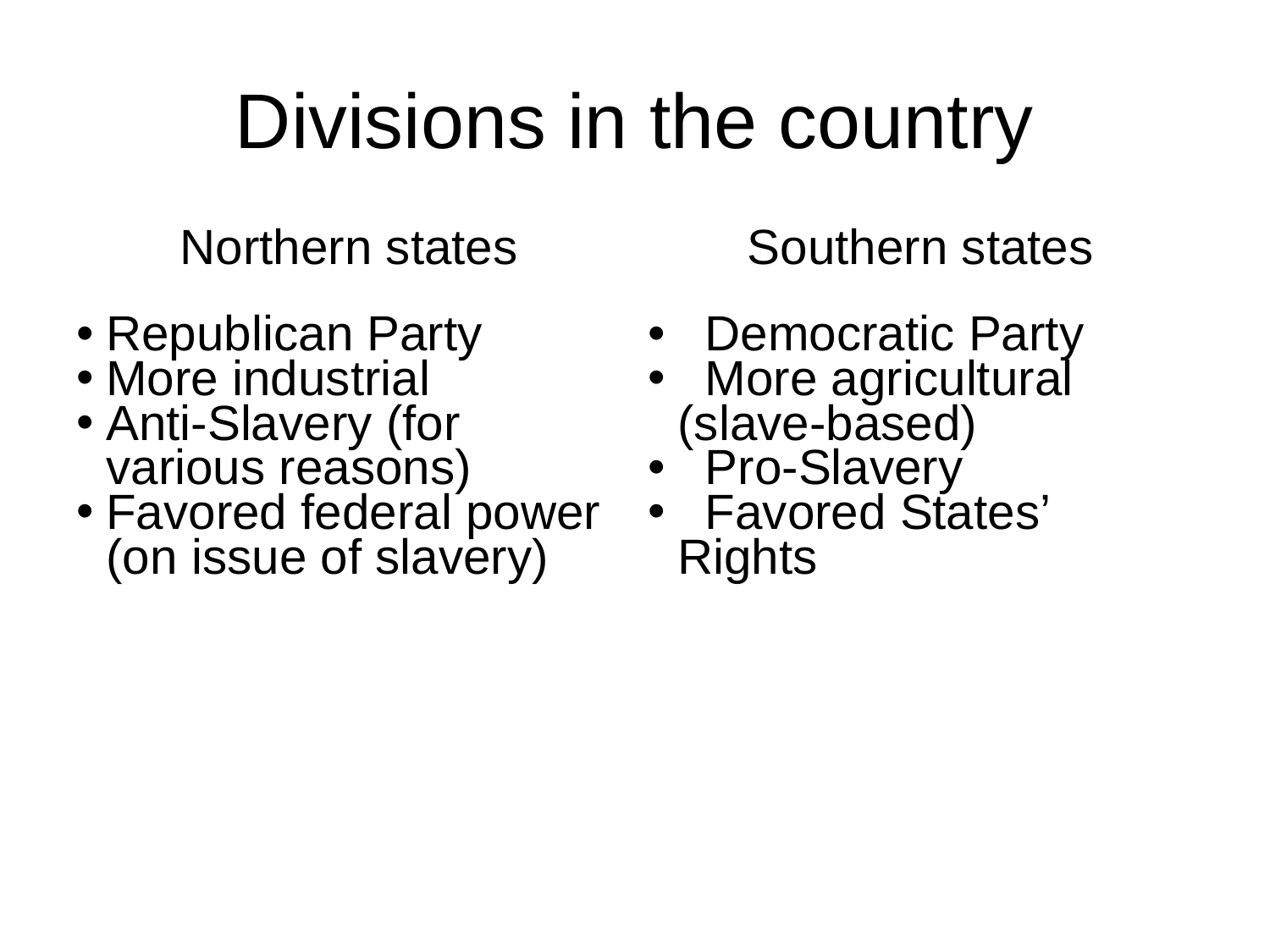

Divisions in the country
| Northern states | Southern states |
| --- | --- |
| Republican Party More industrial Anti-Slavery (for various reasons) Favored federal power (on issue of slavery) | Democratic Party More agricultural (slave-based) Pro-Slavery Favored States’ Rights |